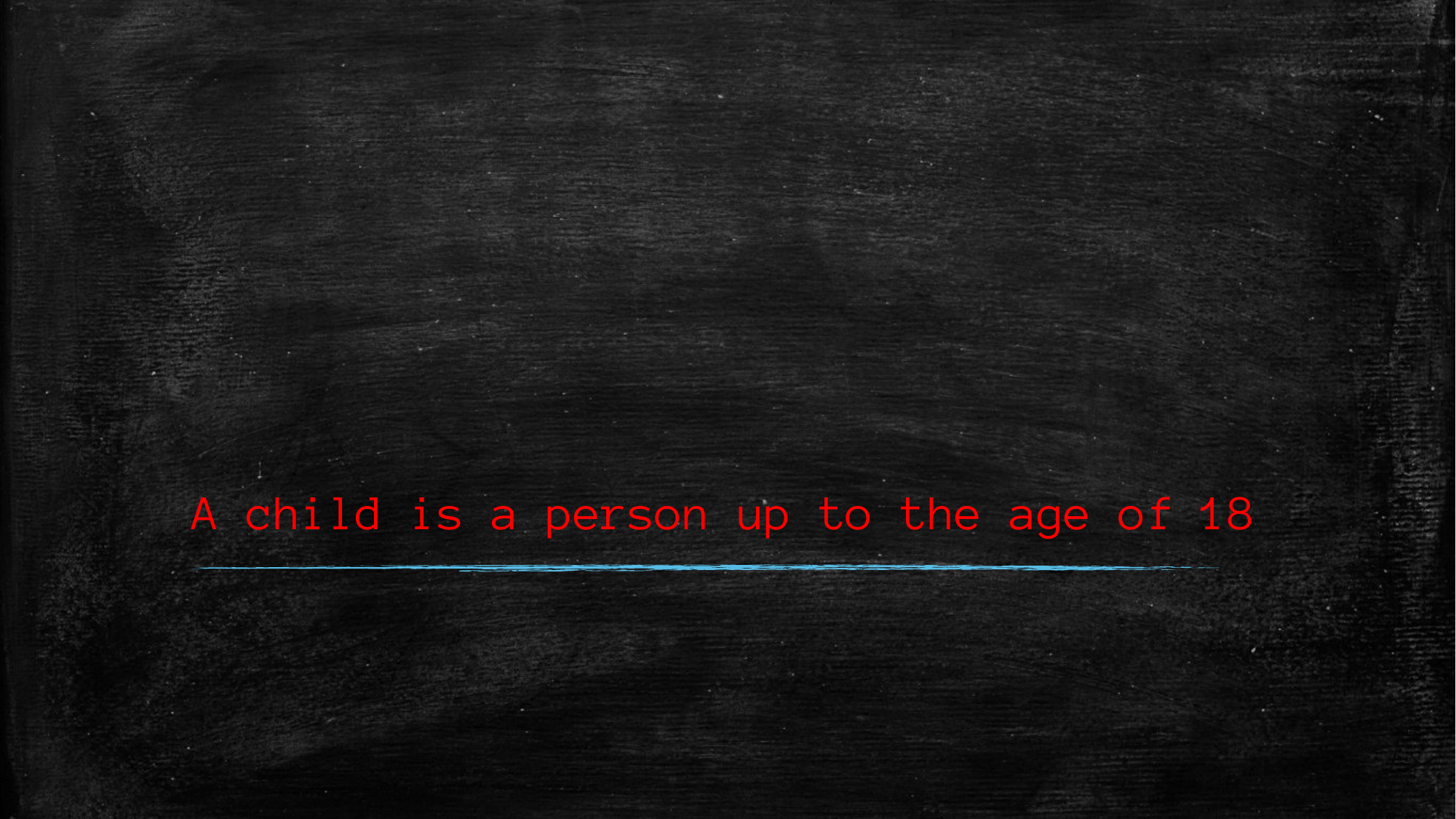

# A child is a person up to the age of 18